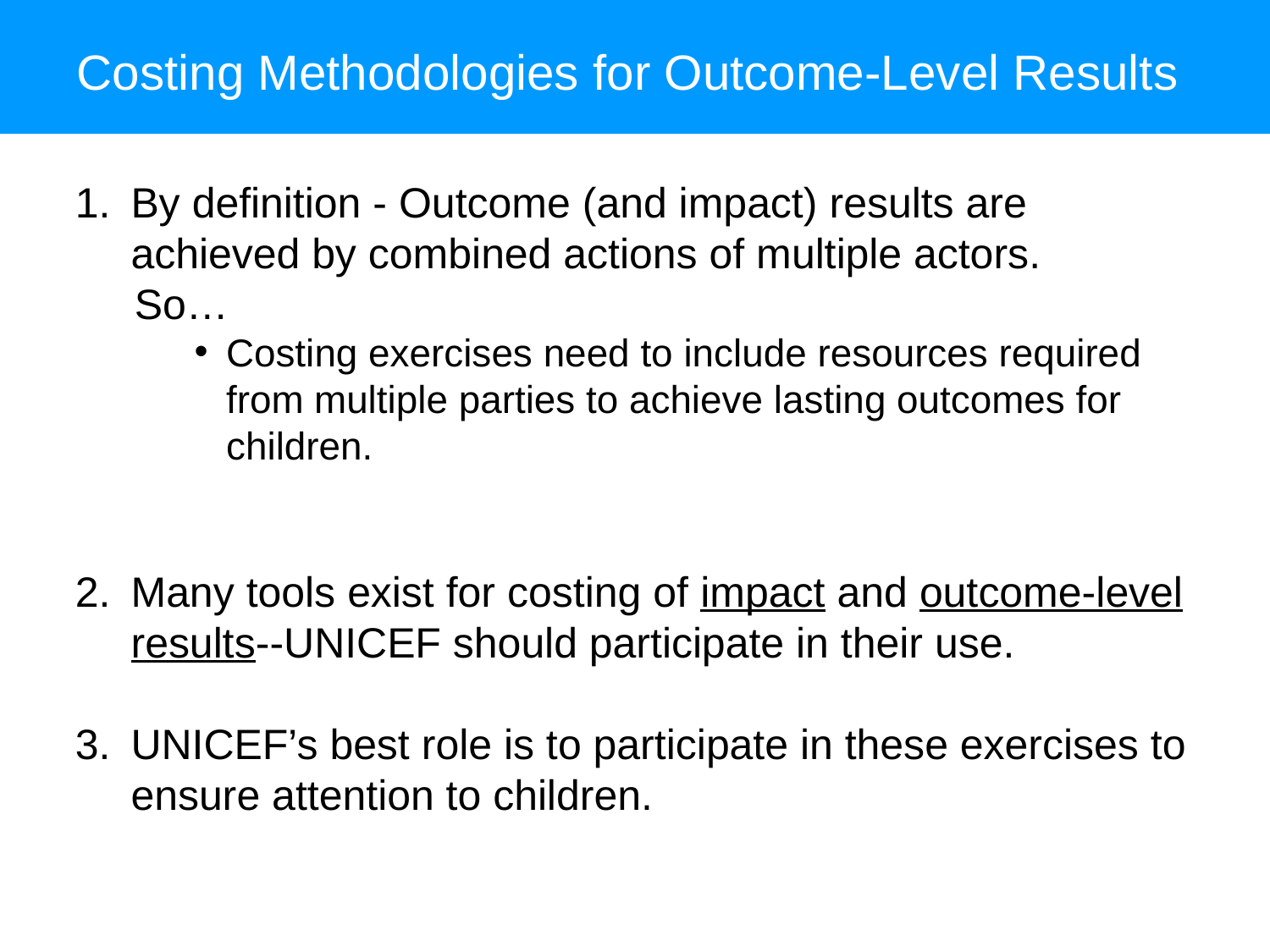

# Costing Methodologies for Outcome-Level Results

By definition - Outcome (and impact) results are achieved by combined actions of multiple actors.
     So…
Costing exercises need to include resources required from multiple parties to achieve lasting outcomes for children.

Many tools exist for costing of impact and outcome-level results--UNICEF should participate in their use.

UNICEF’s best role is to participate in these exercises to  ensure attention to children.